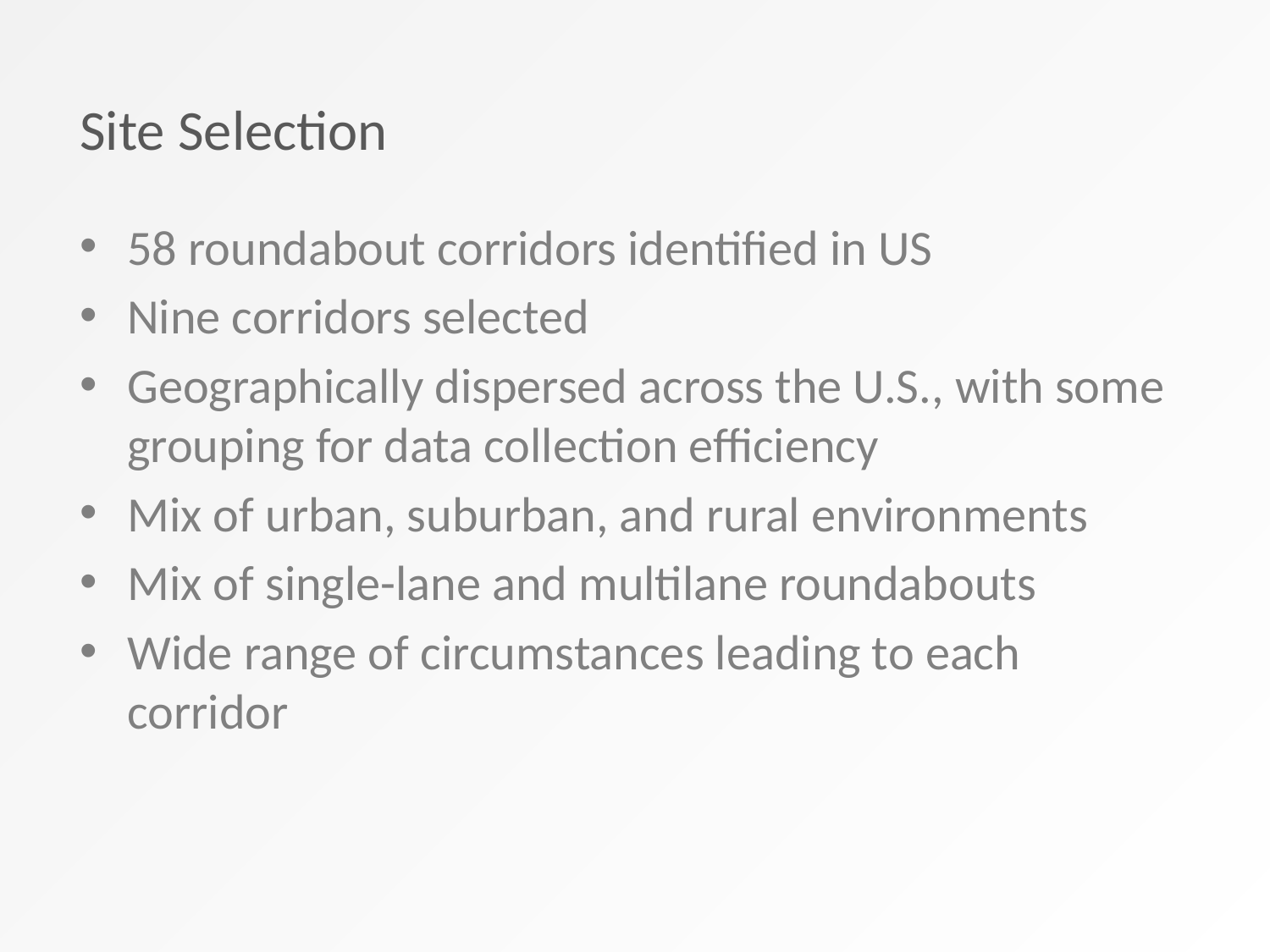

# Site Selection
58 roundabout corridors identified in US
Nine corridors selected
Geographically dispersed across the U.S., with some grouping for data collection efficiency
Mix of urban, suburban, and rural environments
Mix of single-lane and multilane roundabouts
Wide range of circumstances leading to each corridor